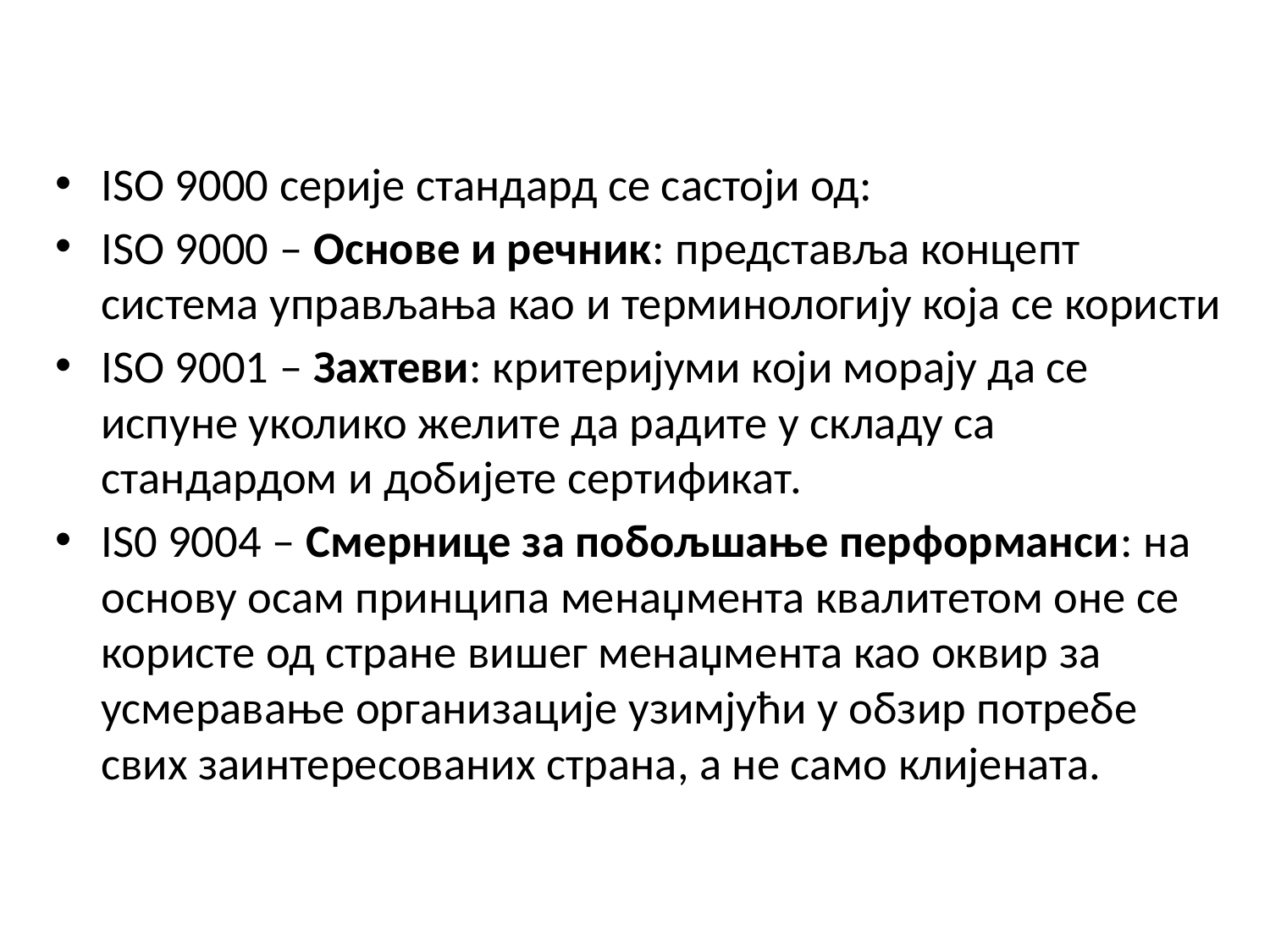

ISO 9000 серије стандард се састоји од:
ISO 9000 – Основе и речник: представља концепт система управљања као и терминологију која се користи
ISO 9001 – Захтеви: критеријуми који морају да се испуне уколико желите да радите у складу са стандардом и добијете сертификат.
IS0 9004 – Смернице за побољшање перформанси: на основу осам принципа менаџмента квалитетом оне се користе од стране вишег менаџмента као оквир за усмеравање организације узимјући у обзир потребе свих заинтересованих страна, а не само клијената.